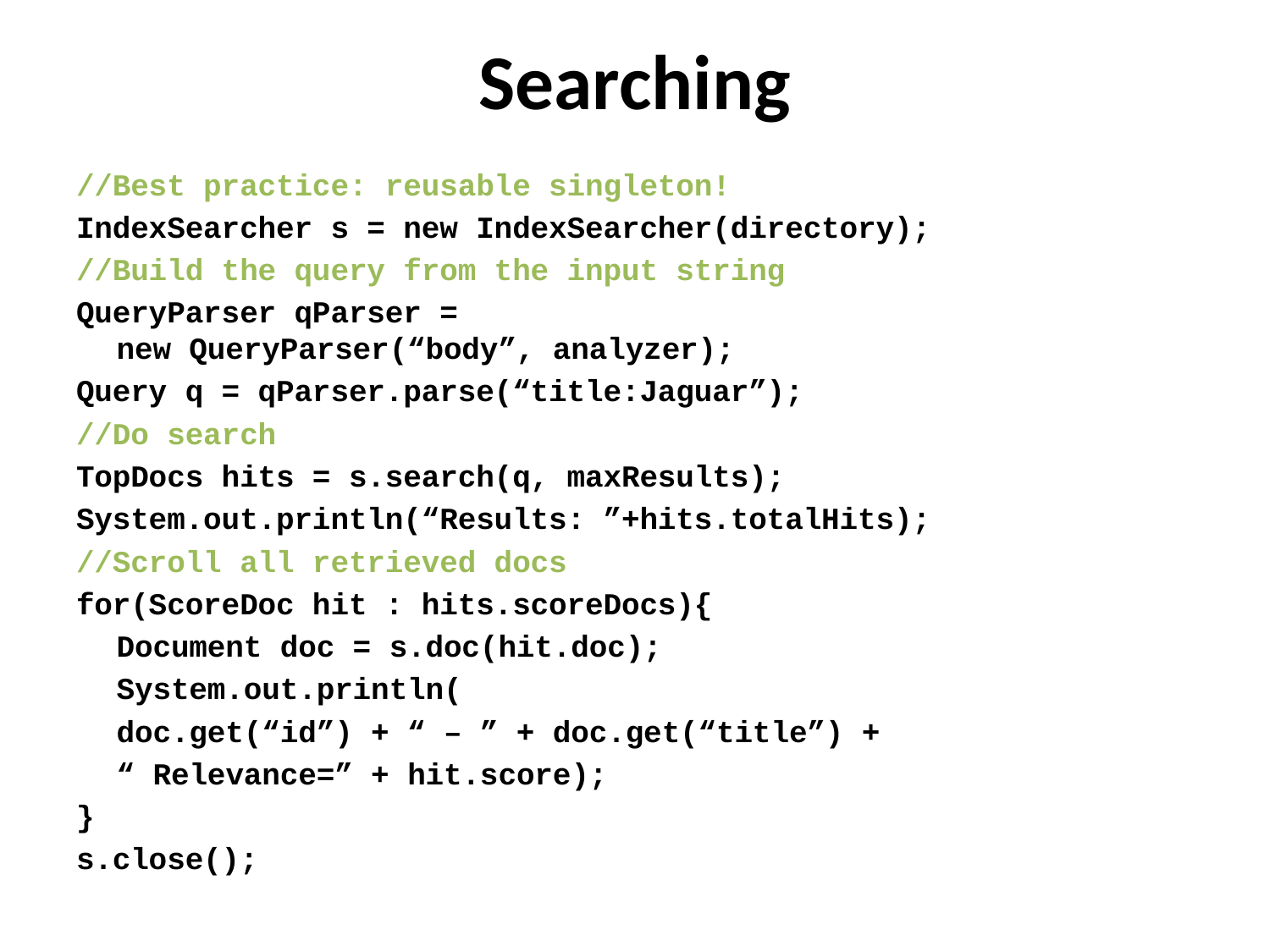

# Searching
//Best practice: reusable singleton!
IndexSearcher s = new IndexSearcher(directory);
//Build the query from the input string
QueryParser qParser =
new QueryParser(“body”, analyzer);
Query q = qParser.parse(“title:Jaguar”);
//Do search
TopDocs hits = s.search(q, maxResults);
System.out.println(“Results: ”+hits.totalHits);
//Scroll all retrieved docs
for(ScoreDoc hit : hits.scoreDocs){
	Document doc = s.doc(hit.doc);
	System.out.println(
		doc.get(“id”) + “ – ” + doc.get(“title”) +
		“ Relevance=” + hit.score);
}
s.close();